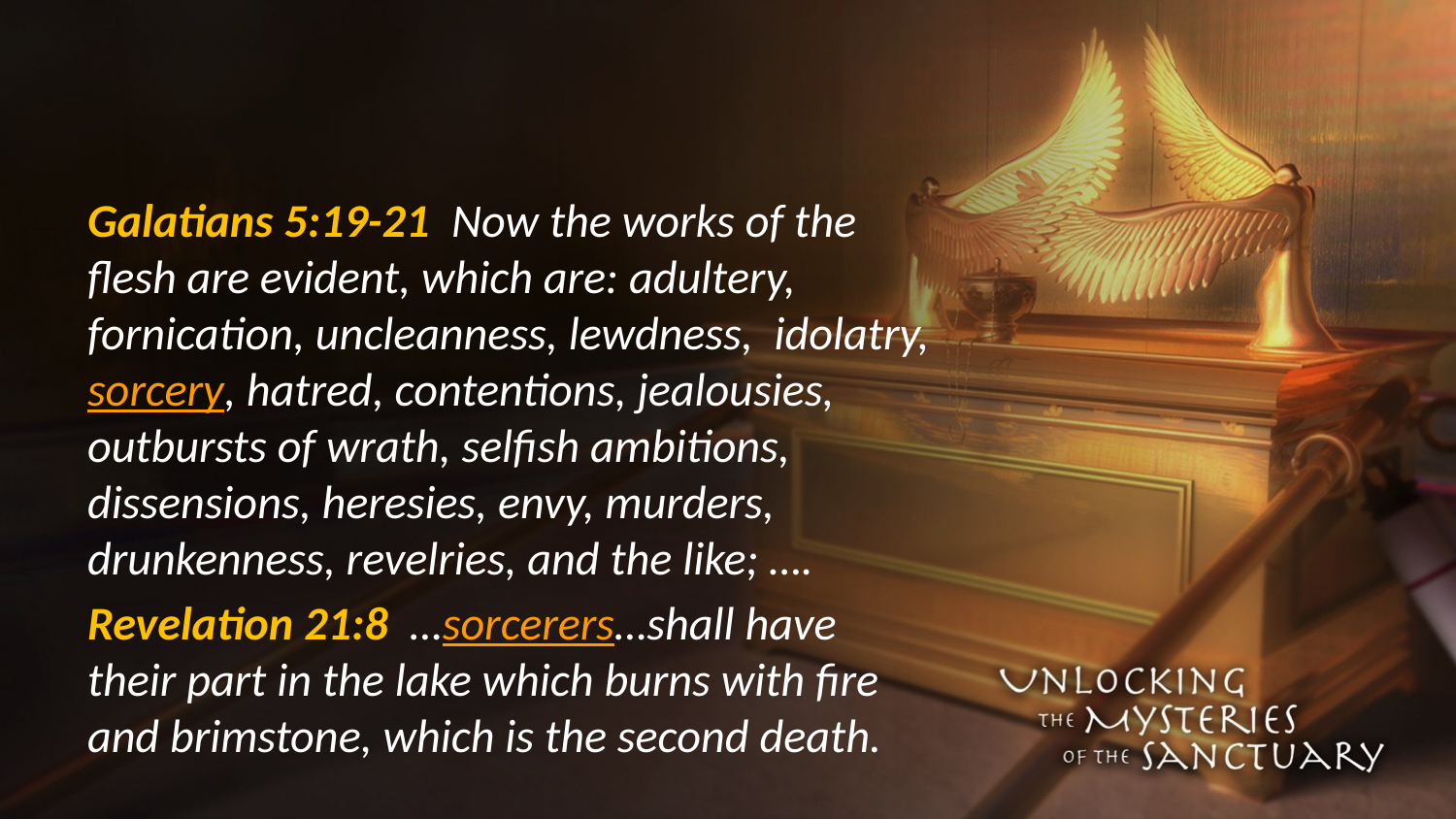

#

Galatians 5:19-21  Now the works of the flesh are evident, which are: adultery, fornication, uncleanness, lewdness,  idolatry, sorcery, hatred, contentions, jealousies, outbursts of wrath, selfish ambitions, dissensions, heresies, envy, murders, drunkenness, revelries, and the like; ….
Revelation 21:8  …sorcerers…shall have their part in the lake which burns with fire and brimstone, which is the second death.